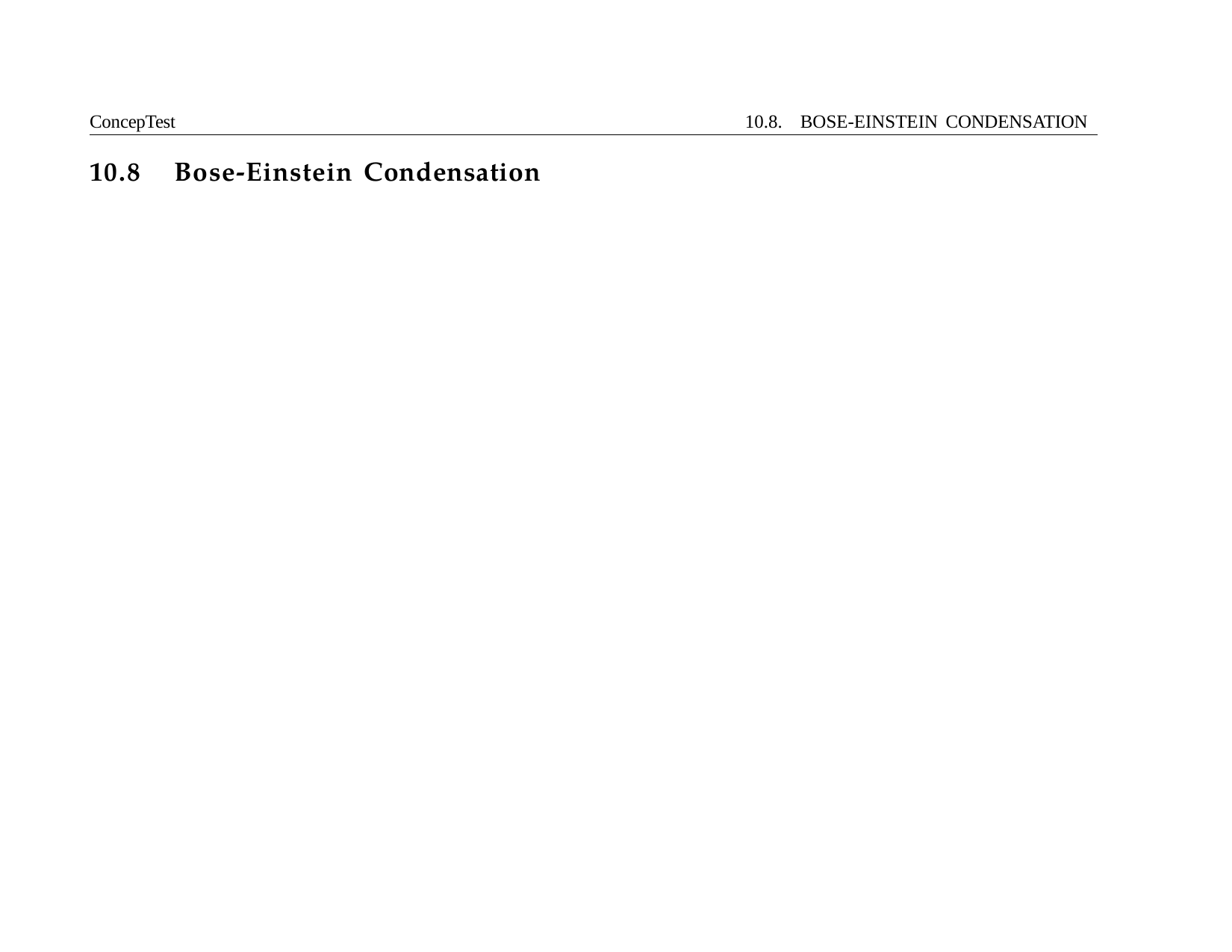

ConcepTest

10.8	Bose-Einstein Condensation
10.8.  BOSE-EINSTEIN CONDENSATION